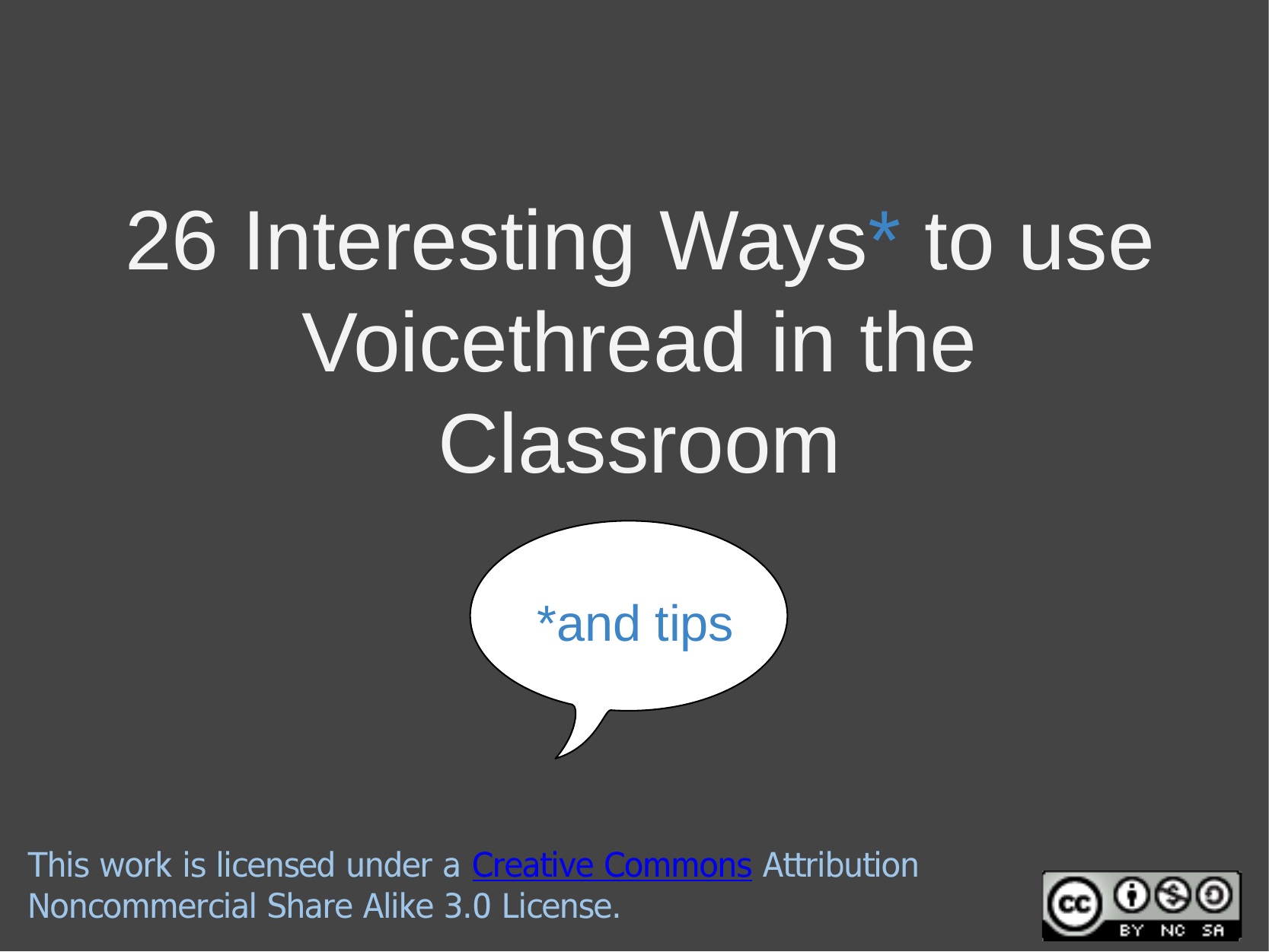

# 26 Interesting Ways* to use Voicethread in the Classroom

*and tips
This work is licensed under a Creative Commons Attribution Noncommercial Share Alike 3.0 License.